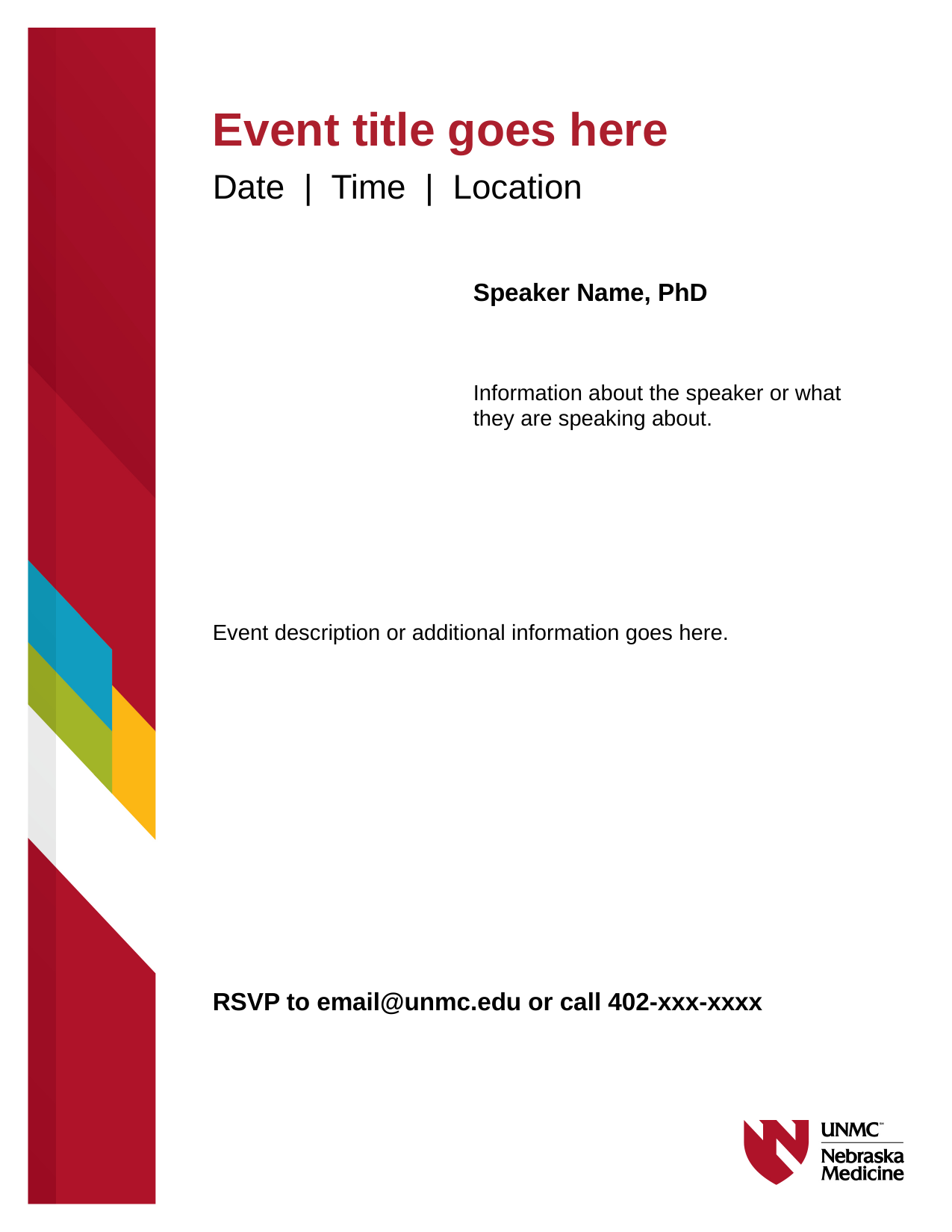

# Event title goes here
Date  |  Time  |  Location

Speaker Name, PhD
Information about the speaker or what they are speaking about.
Event description or additional information goes here.
RSVP to email@unmc.edu or call 402-xxx-xxxx